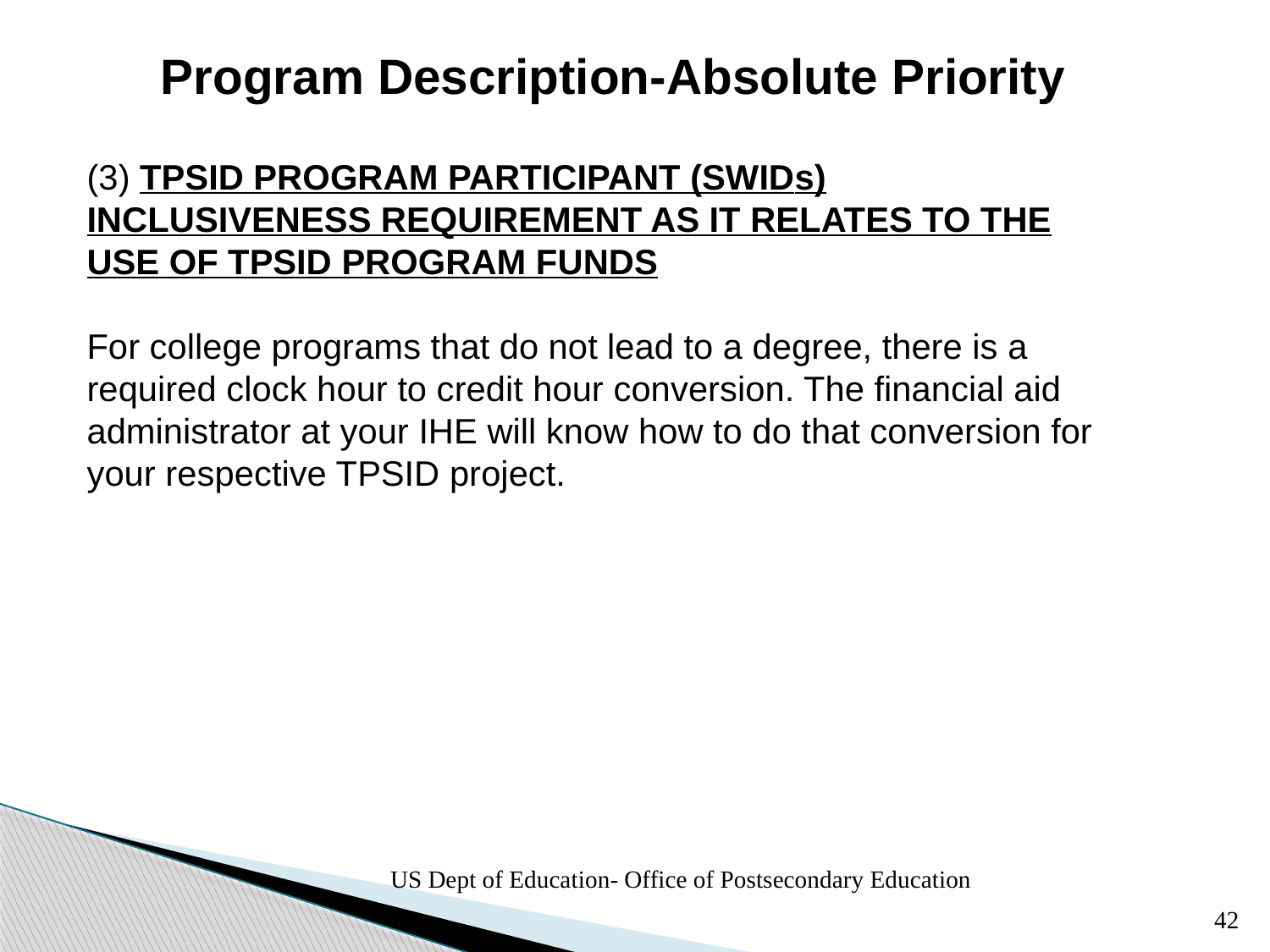

# Program Description-Absolute Priority
(3) TPSID PROGRAM PARTICIPANT (SWIDs) INCLUSIVeness REQUIREMENT AS IT RElAtES TO THE USE OF TPSID PROGRAM FUNDS

For college programs that do not lead to a degree, there is a required clock hour to credit hour conversion. The financial aid administrator at your IHE will know how to do that conversion for your respective TPSID project.

US Dept of Education- Office of Postsecondary Education
42